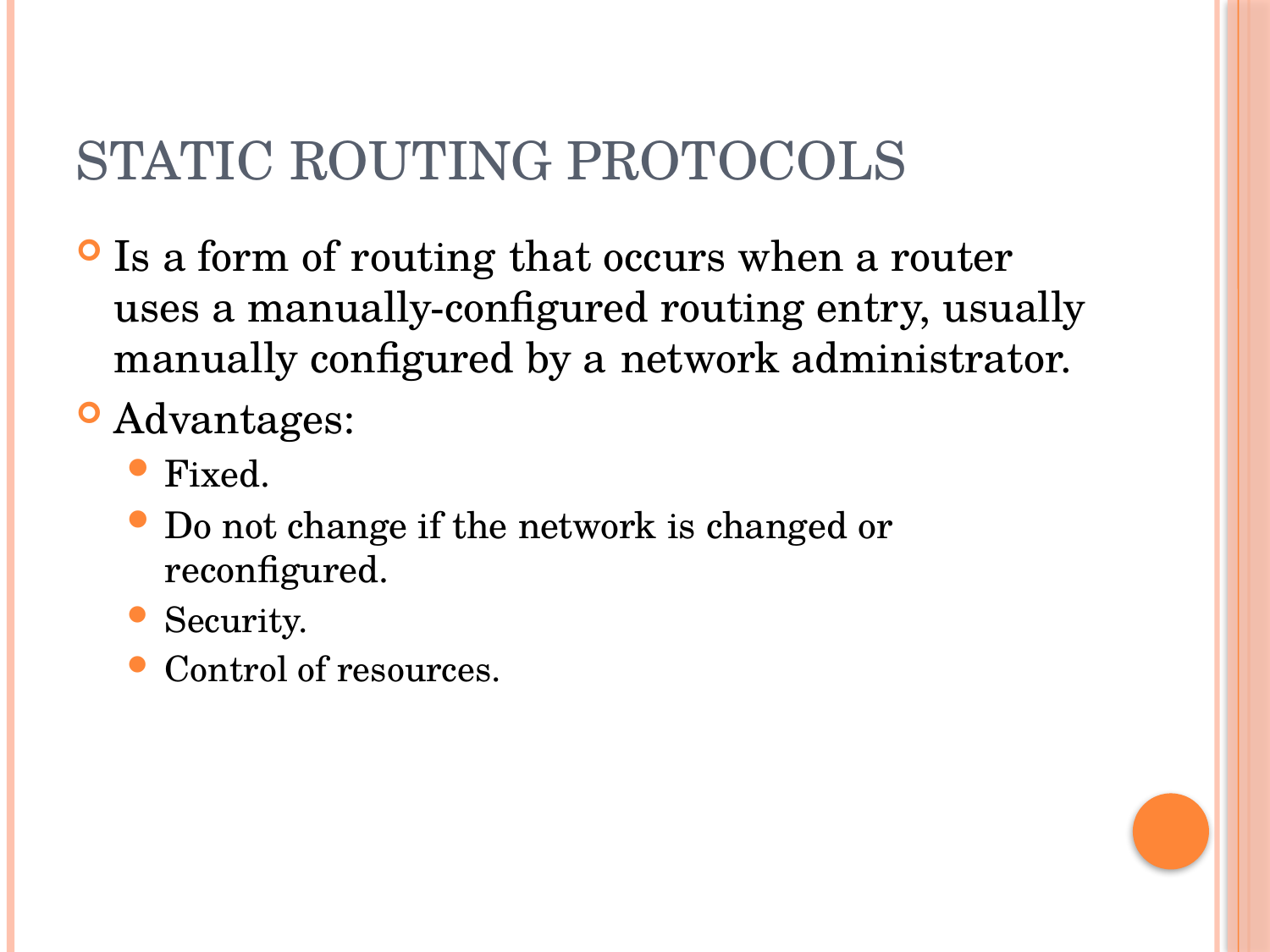

# Static Routing Protocols
Is a form of routing that occurs when a router uses a manually-configured routing entry, usually manually configured by a network administrator.
Advantages:
Fixed.
Do not change if the network is changed or reconfigured.
Security.
Control of resources.